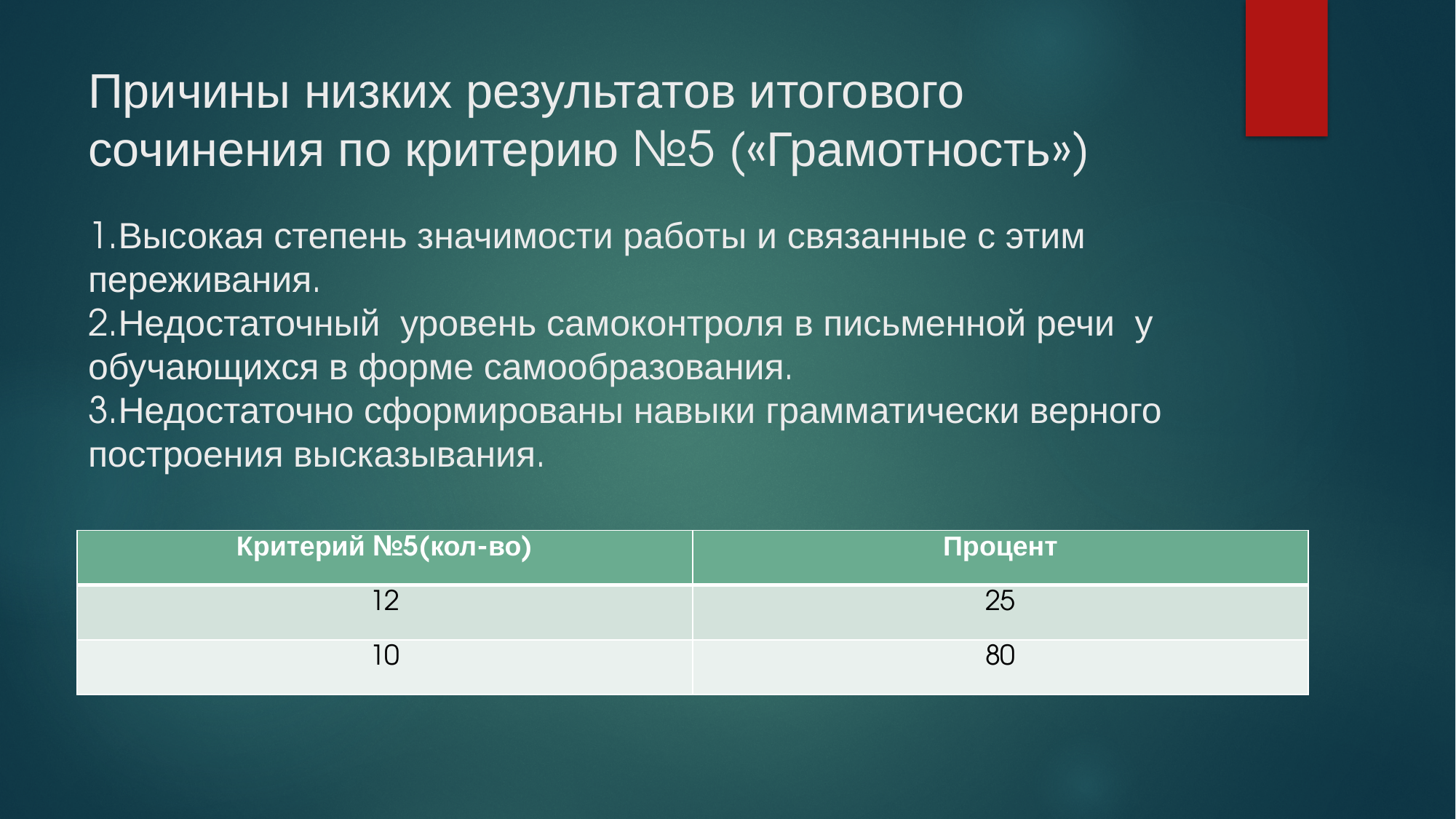

# Причины низких результатов итогового сочинения по критерию №5 («Грамотность») 1.Высокая степень значимости работы и связанные с этим переживания. 2.Недостаточный  уровень самоконтроля в письменной речи  у обучающихся в форме самообразования. 3.Недостаточно сформированы навыки грамматически верного построения высказывания.
| Критерий №5(кол-во) | Процент |
| --- | --- |
| 12 | 25 |
| 10 | 80 |